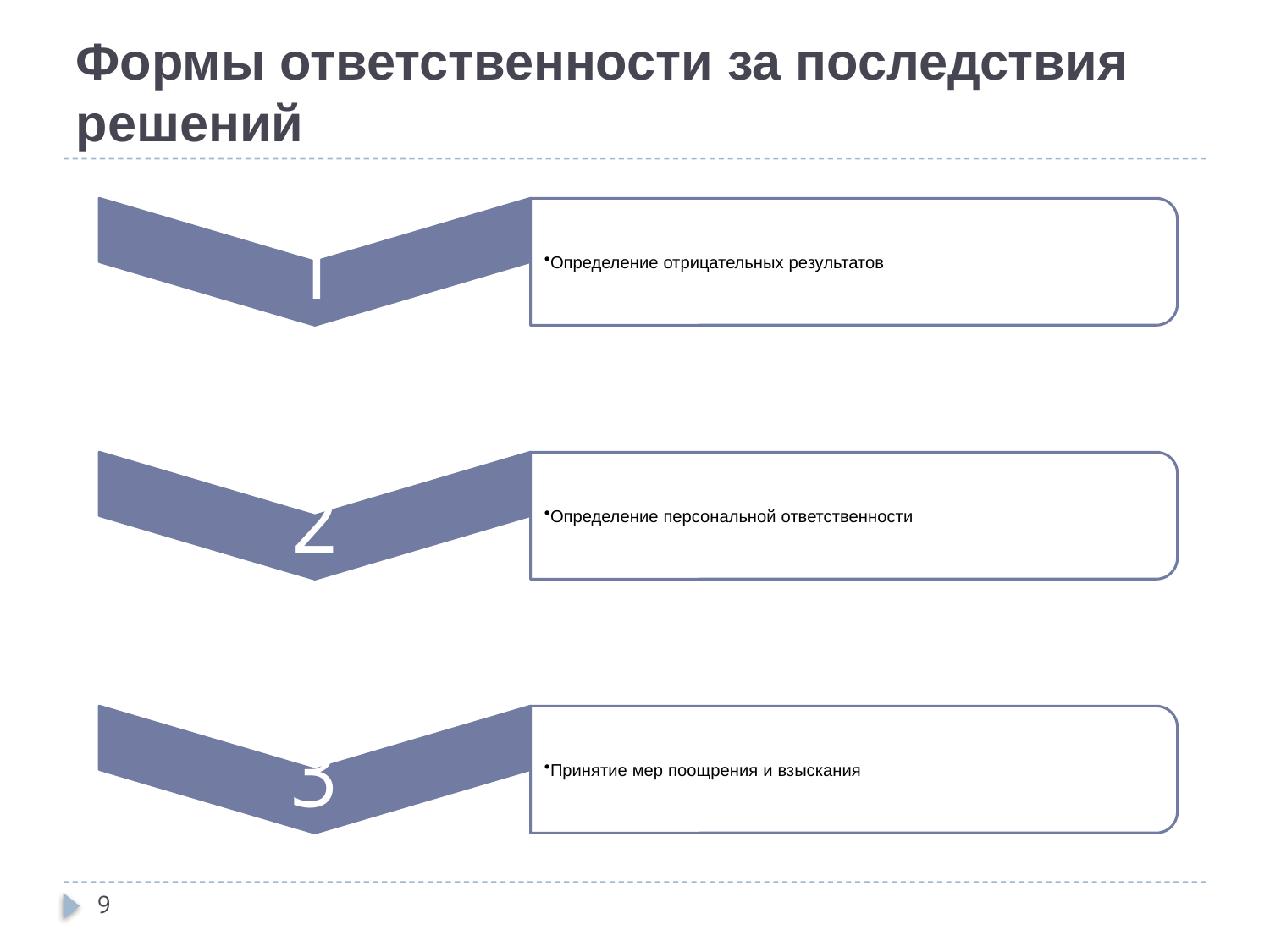

# Формы ответственности за последствия решений

1
Определение отрицательных результатов
2
Определение персональной ответственности
3
Принятие мер поощрения и взыскания
9